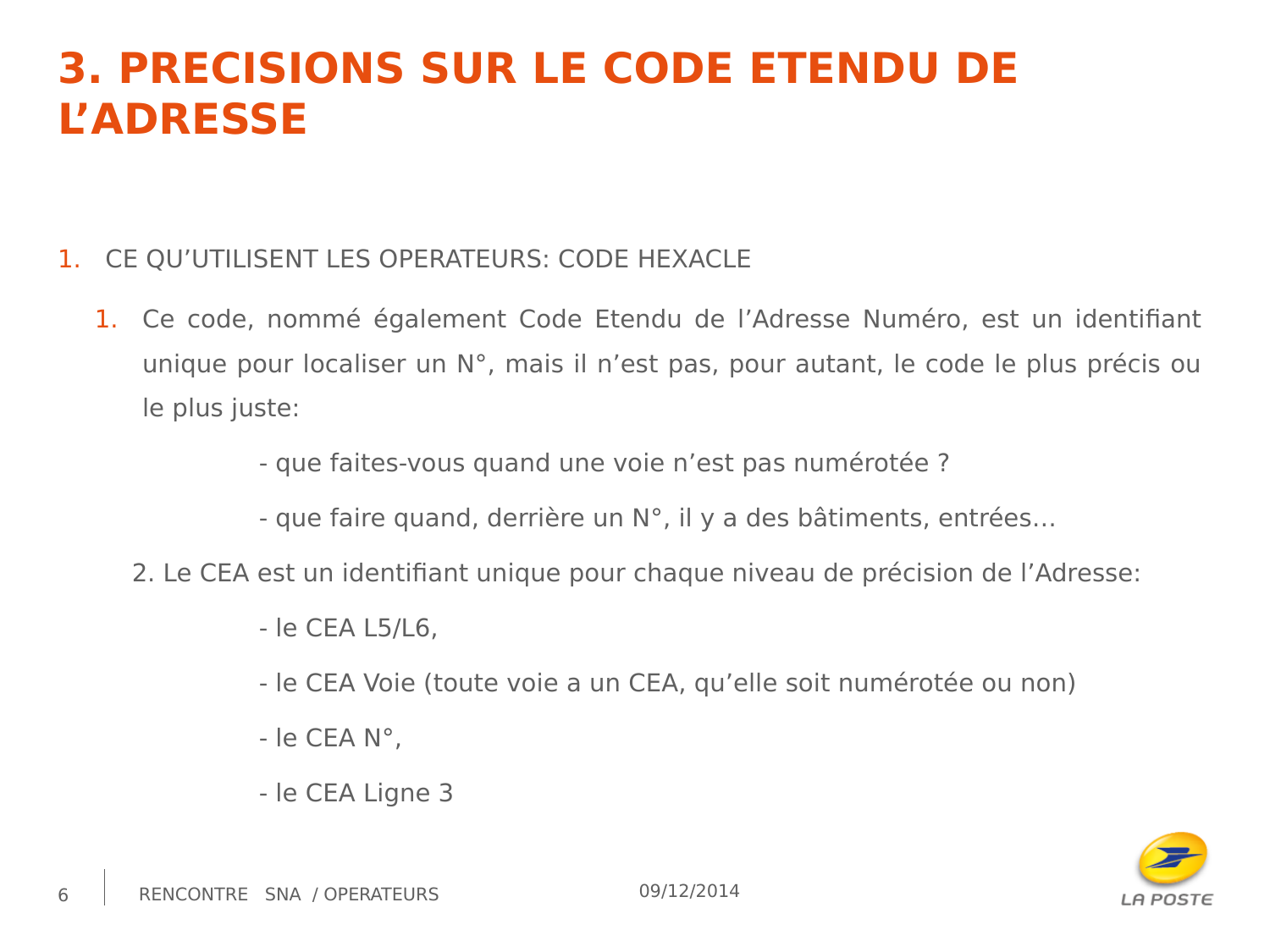

# 3. PRECISIONS SUR LE CODE ETENDU DE L’ADRESSE
CE QU’UTILISENT LES OPERATEURS: CODE HEXACLE
Ce code, nommé également Code Etendu de l’Adresse Numéro, est un identifiant unique pour localiser un N°, mais il n’est pas, pour autant, le code le plus précis ou le plus juste:
	- que faites-vous quand une voie n’est pas numérotée ?
	- que faire quand, derrière un N°, il y a des bâtiments, entrées…
2. Le CEA est un identifiant unique pour chaque niveau de précision de l’Adresse:
	- le CEA L5/L6,
	- le CEA Voie (toute voie a un CEA, qu’elle soit numérotée ou non)
	- le CEA N°,
	- le CEA Ligne 3
09/12/2014
Rencontre   sna  / operateurs
6